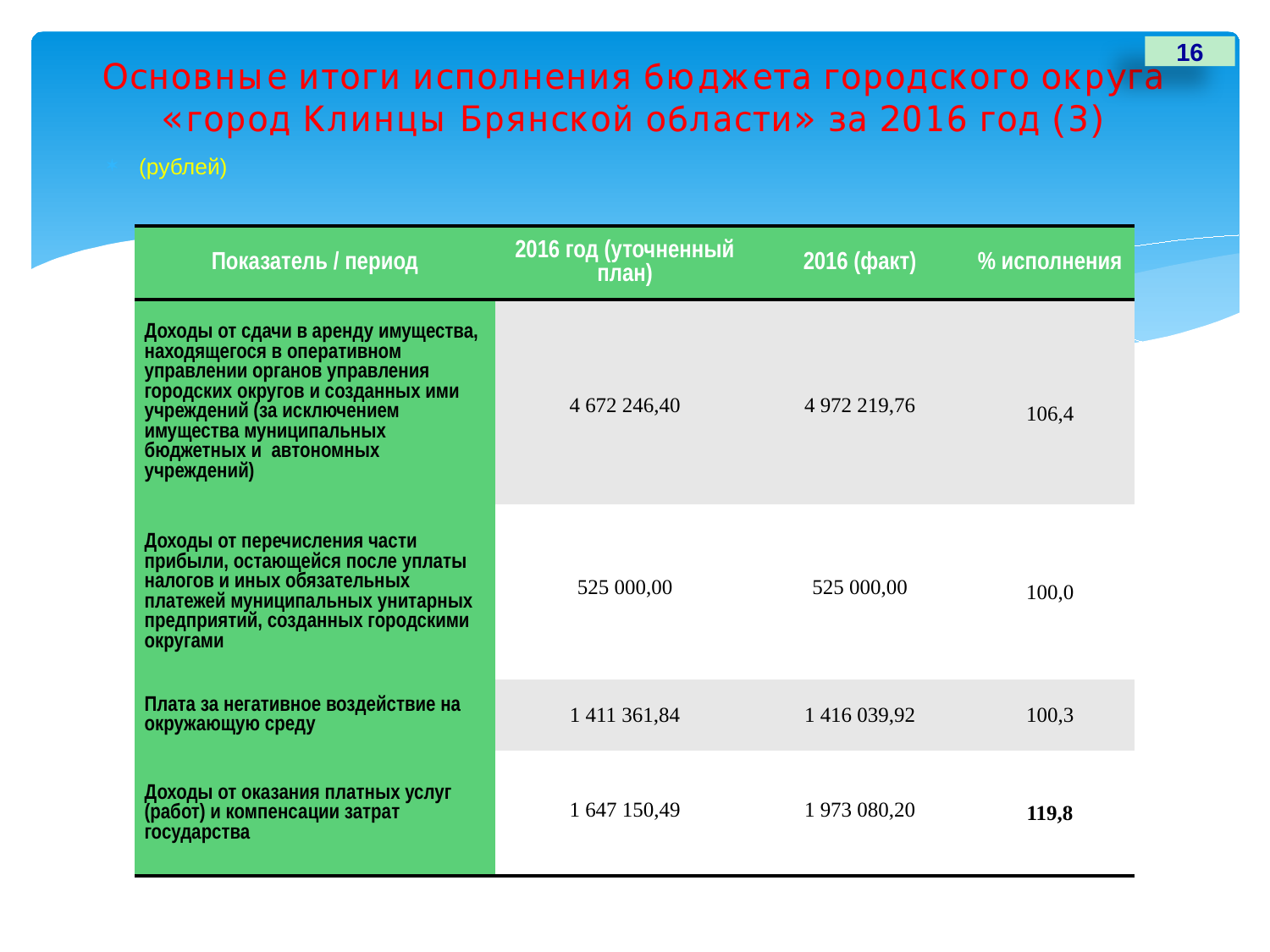

16
# Основные итоги исполнения бюджета городского округа «город Клинцы Брянской области» за 2016 год (3)
(рублей)

| Показатель / период | 2016 год (уточненный план) | 2016 (факт) | % исполнения |
| --- | --- | --- | --- |
| Доходы от сдачи в аренду имущества, находящегося в оперативном управлении органов управления городских округов и созданных ими учреждений (за исключением имущества муниципальных бюджетных и автономных учреждений) | 4 672 246,40 | 4 972 219,76 | 106,4 |
| Доходы от перечисления части прибыли, остающейся после уплаты налогов и иных обязательных платежей муниципальных унитарных предприятий, созданных городскими округами | 525 000,00 | 525 000,00 | 100,0 |
| Плата за негативное воздействие на окружающую среду | 1 411 361,84 | 1 416 039,92 | 100,3 |
| Доходы от оказания платных услуг (работ) и компенсации затрат государства | 1 647 150,49 | 1 973 080,20 | 119,8 |